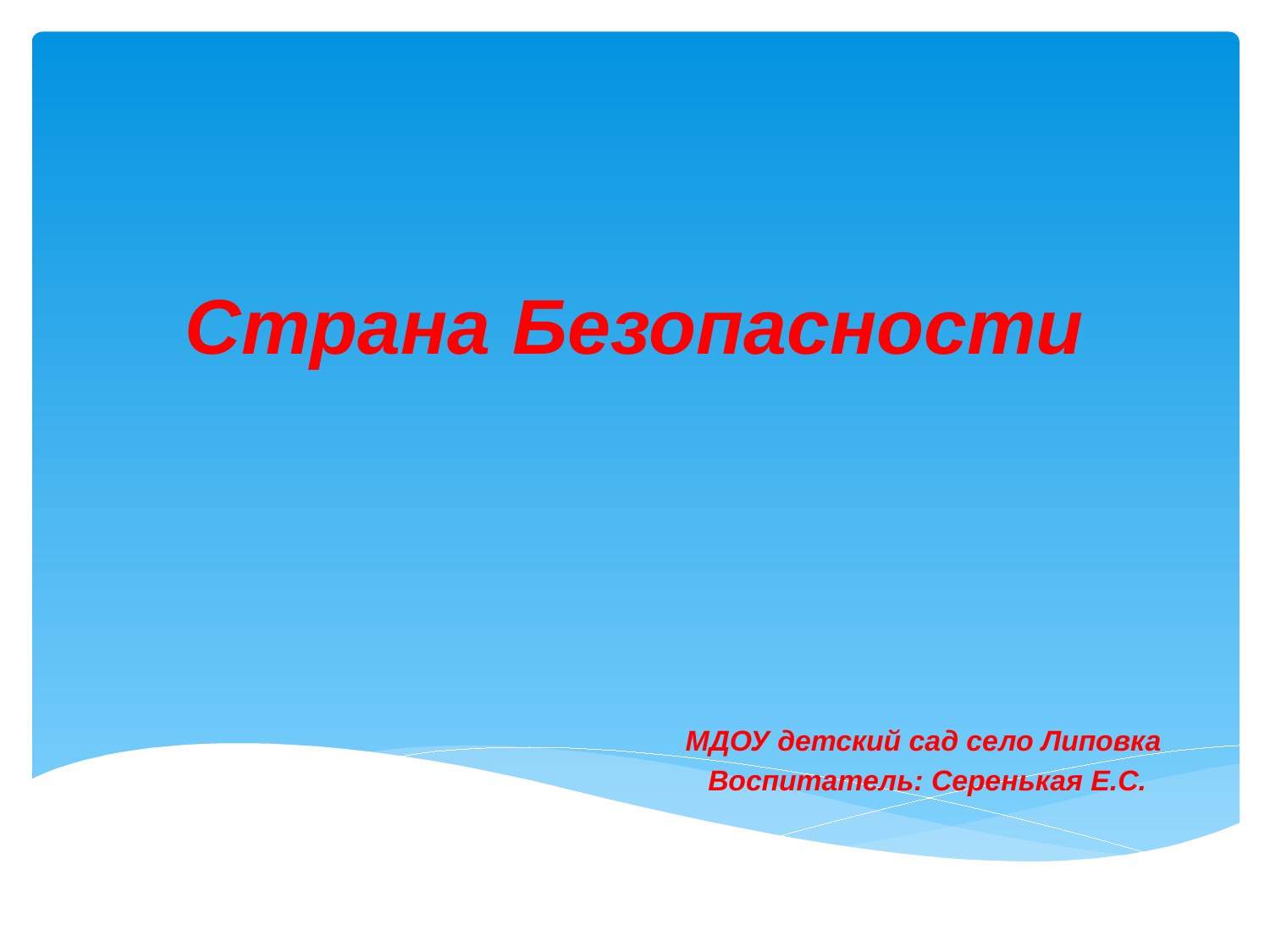

# Страна Безопасности
МДОУ детский сад село Липовка
Воспитатель: Серенькая Е.С.